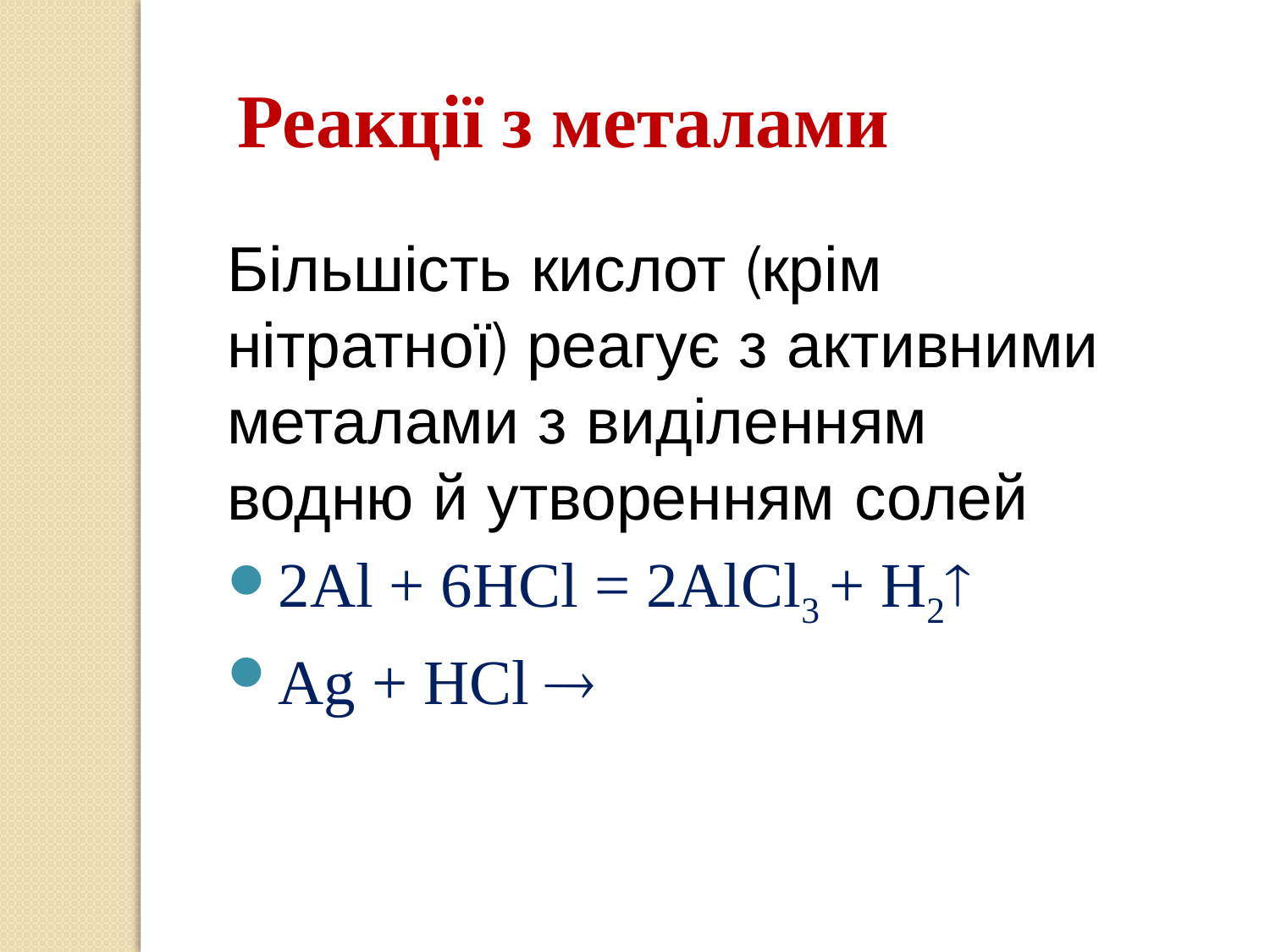

Реакції з металами
Більшість кислот (крім нітратної) реагує з активними металами з виділенням водню й утворенням солей
2Аl + 6HCl = 2AlCl3 + H2↑
Ag + HCl →